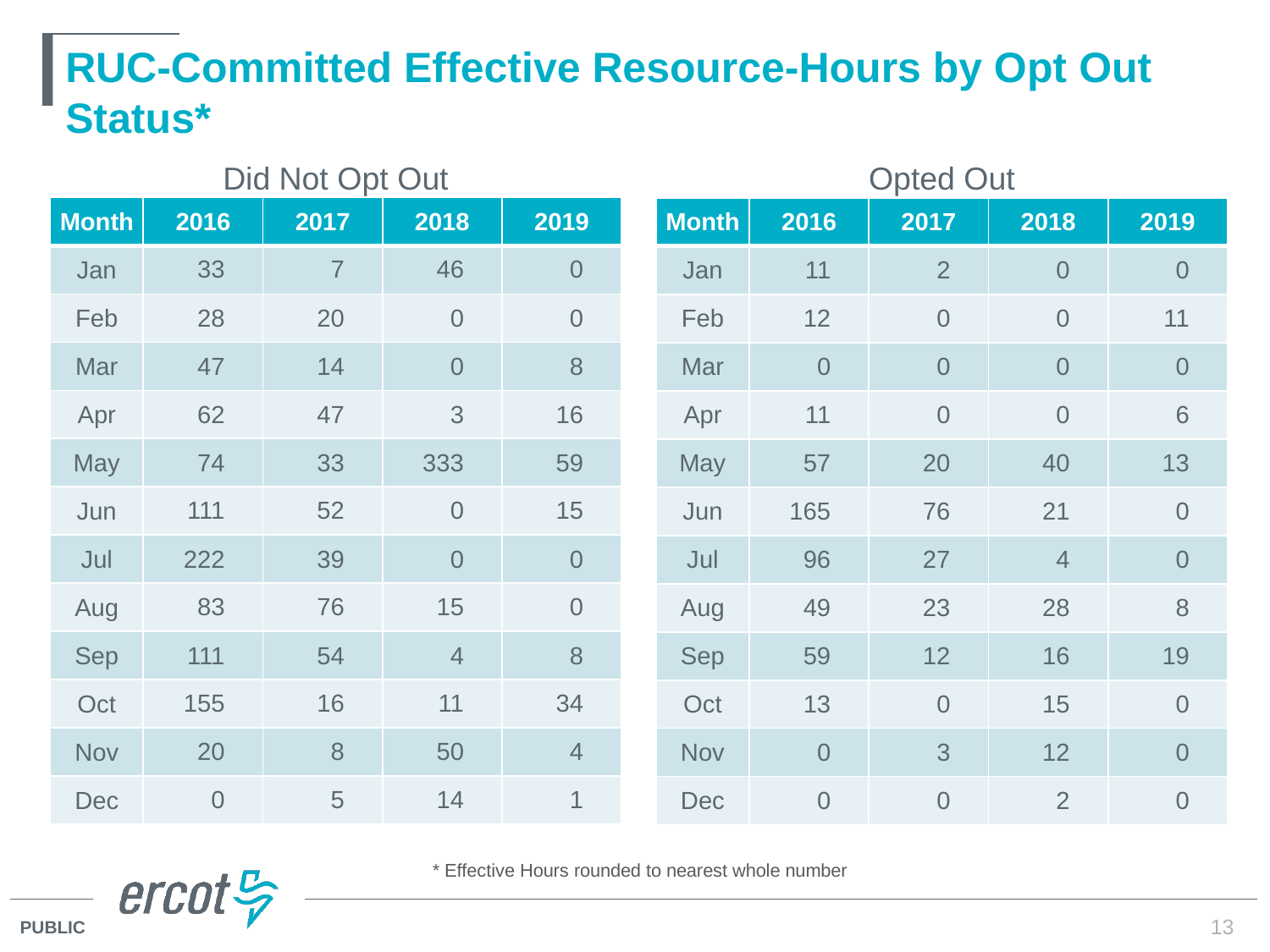

# RUC-Committed Effective Resource-Hours by Opt Out Status*
Opted Out
Did Not Opt Out
| Month | 2016 | 2017 | 2018 | 2019 |
| --- | --- | --- | --- | --- |
| Jan | 33 | 7 | 46 | 0 |
| Feb | 28 | 20 | 0 | 0 |
| Mar | 47 | 14 | 0 | 8 |
| Apr | 62 | 47 | 3 | 16 |
| May | 74 | 33 | 333 | 59 |
| Jun | 111 | 52 | 0 | 15 |
| Jul | 222 | 39 | 0 | 0 |
| Aug | 83 | 76 | 15 | 0 |
| Sep | 111 | 54 | 4 | 8 |
| Oct | 155 | 16 | 11 | 34 |
| Nov | 20 | 8 | 50 | 4 |
| Dec | 0 | 5 | 14 | 1 |
| Month | 2016 | 2017 | 2018 | 2019 |
| --- | --- | --- | --- | --- |
| Jan | 11 | 2 | 0 | 0 |
| Feb | 12 | 0 | 0 | 11 |
| Mar | 0 | 0 | 0 | 0 |
| Apr | 11 | 0 | 0 | 6 |
| May | 57 | 20 | 40 | 13 |
| Jun | 165 | 76 | 21 | 0 |
| Jul | 96 | 27 | 4 | 0 |
| Aug | 49 | 23 | 28 | 8 |
| Sep | 59 | 12 | 16 | 19 |
| Oct | 13 | 0 | 15 | 0 |
| Nov | 0 | 3 | 12 | 0 |
| Dec | 0 | 0 | 2 | 0 |
* Effective Hours rounded to nearest whole number
13